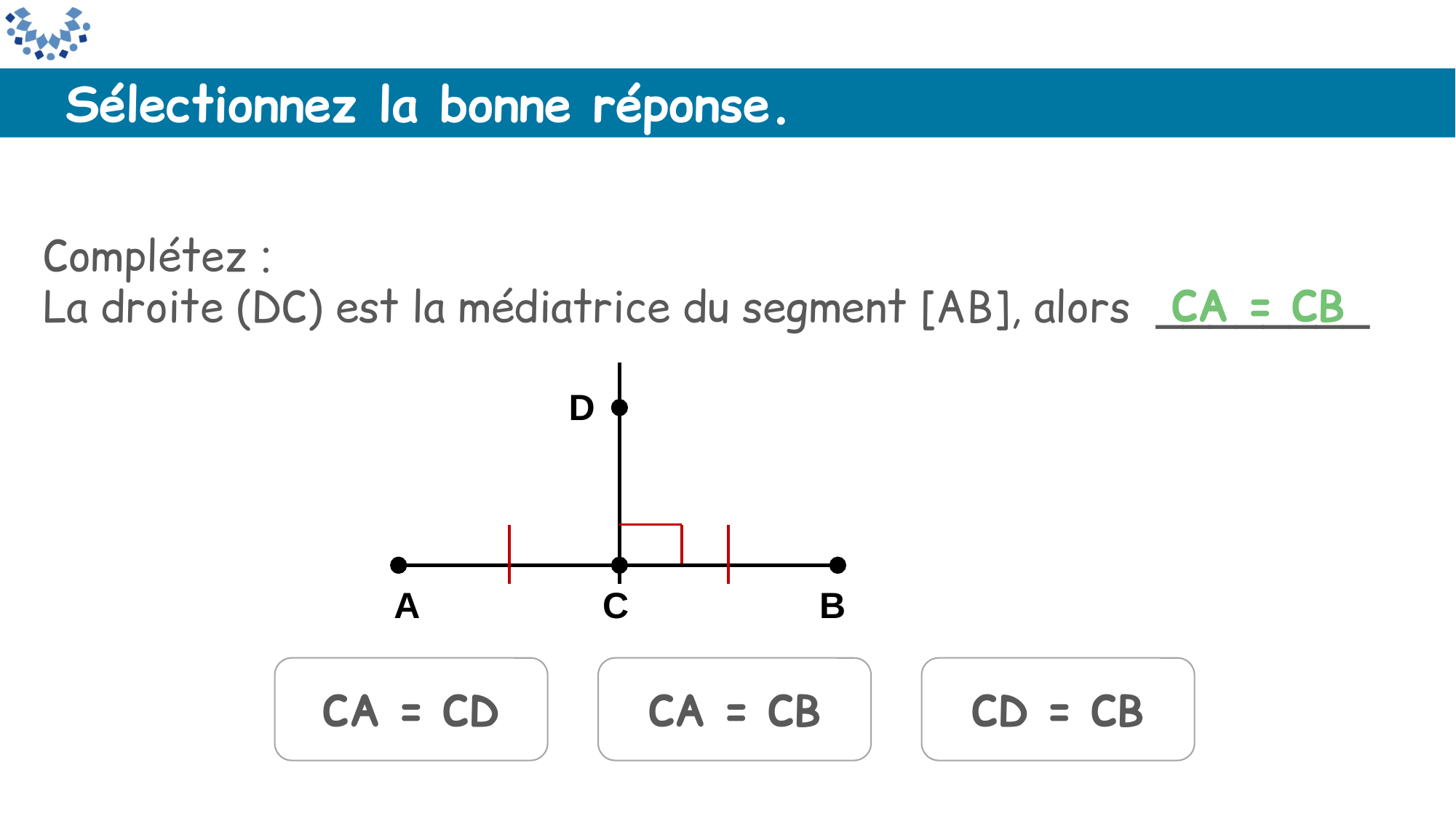

Sélectionnez la bonne réponse.
Complétez :
La droite (DC) est la médiatrice du segment [AB], alors  ________
CA = CB
D

A
C
B

CA = CD
CA = CB
CD = CB